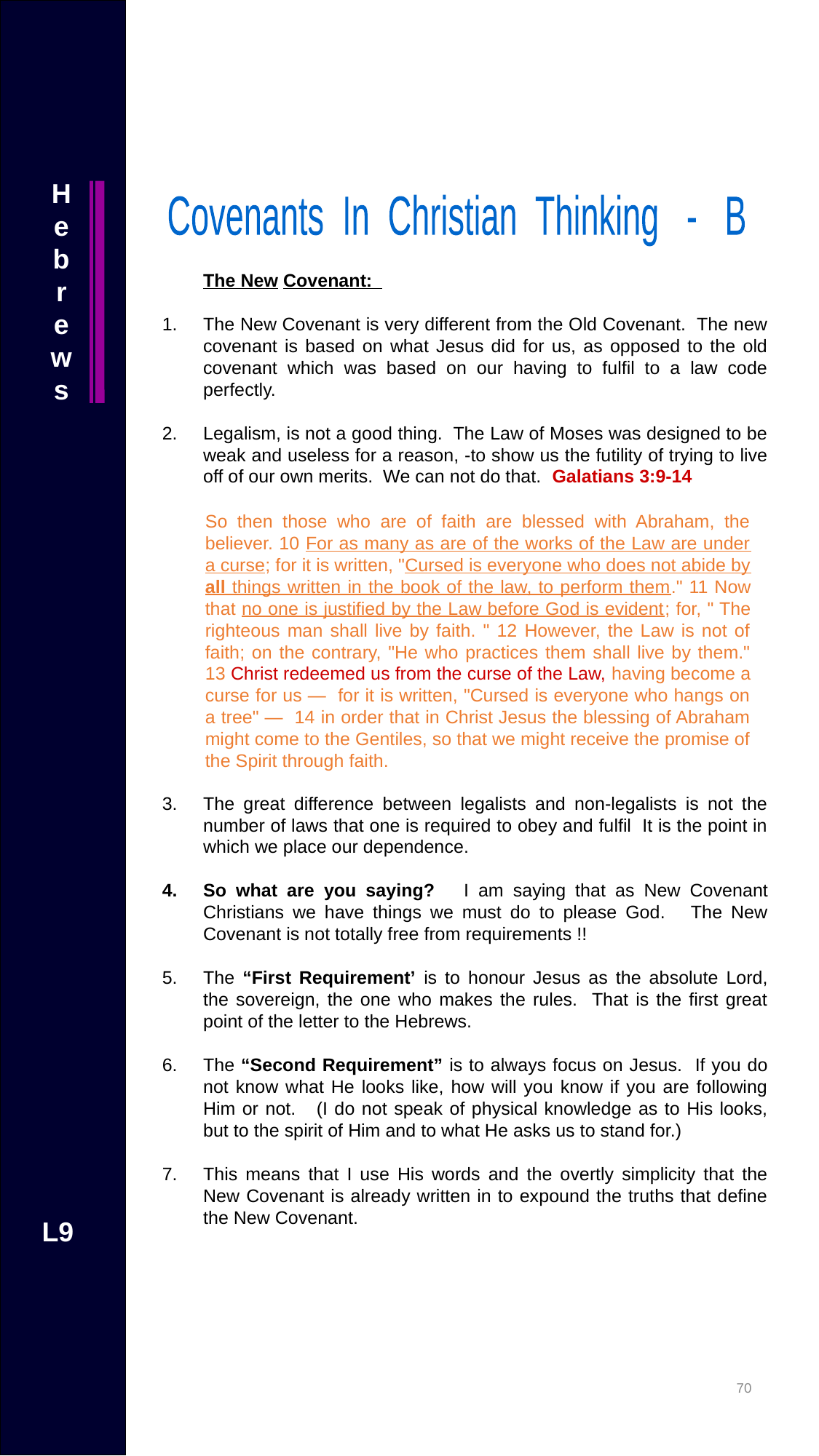

Hebrews

Covenants  In  Christian  Thinking   -   B
	The New Covenant:

The New Covenant is very different from the Old Covenant.  The new covenant is based on what Jesus did for us, as opposed to the old covenant which was based on our having to fulfil to a law code perfectly.

Legalism, is not a good thing.  The Law of Moses was designed to be weak and useless for a reason, -to show us the futility of trying to live off of our own merits.  We can not do that.  Galatians 3:9-14

The great difference between legalists and non-legalists is not the number of laws that one is required to obey and fulfil  It is the point in which we place our dependence.

So what are you saying?   I am saying that as New Covenant Christians we have things we must do to please God.   The New Covenant is not totally free from requirements !!

The “First Requirement’ is to honour Jesus as the absolute Lord, the sovereign, the one who makes the rules.  That is the first great point of the letter to the Hebrews.

The “Second Requirement” is to always focus on Jesus.  If you do not know what He looks like, how will you know if you are following Him or not.   (I do not speak of physical knowledge as to His looks, but to the spirit of Him and to what He asks us to stand for.)

This means that I use His words and the overtly simplicity that the New Covenant is already written in to expound the truths that define the New Covenant.
So then those who are of faith are blessed with Abraham, the believer. 10 For as many as are of the works of the Law are under a curse; for it is written, "Cursed is everyone who does not abide by all things written in the book of the law, to perform them." 11 Now that no one is justified by the Law before God is evident; for, " The righteous man shall live by faith. " 12 However, the Law is not of faith; on the contrary, "He who practices them shall live by them." 13 Christ redeemed us from the curse of the Law, having become a curse for us —  for it is written, "Cursed is everyone who hangs on a tree" —  14 in order that in Christ Jesus the blessing of Abraham might come to the Gentiles, so that we might receive the promise of the Spirit through faith.
L9
70